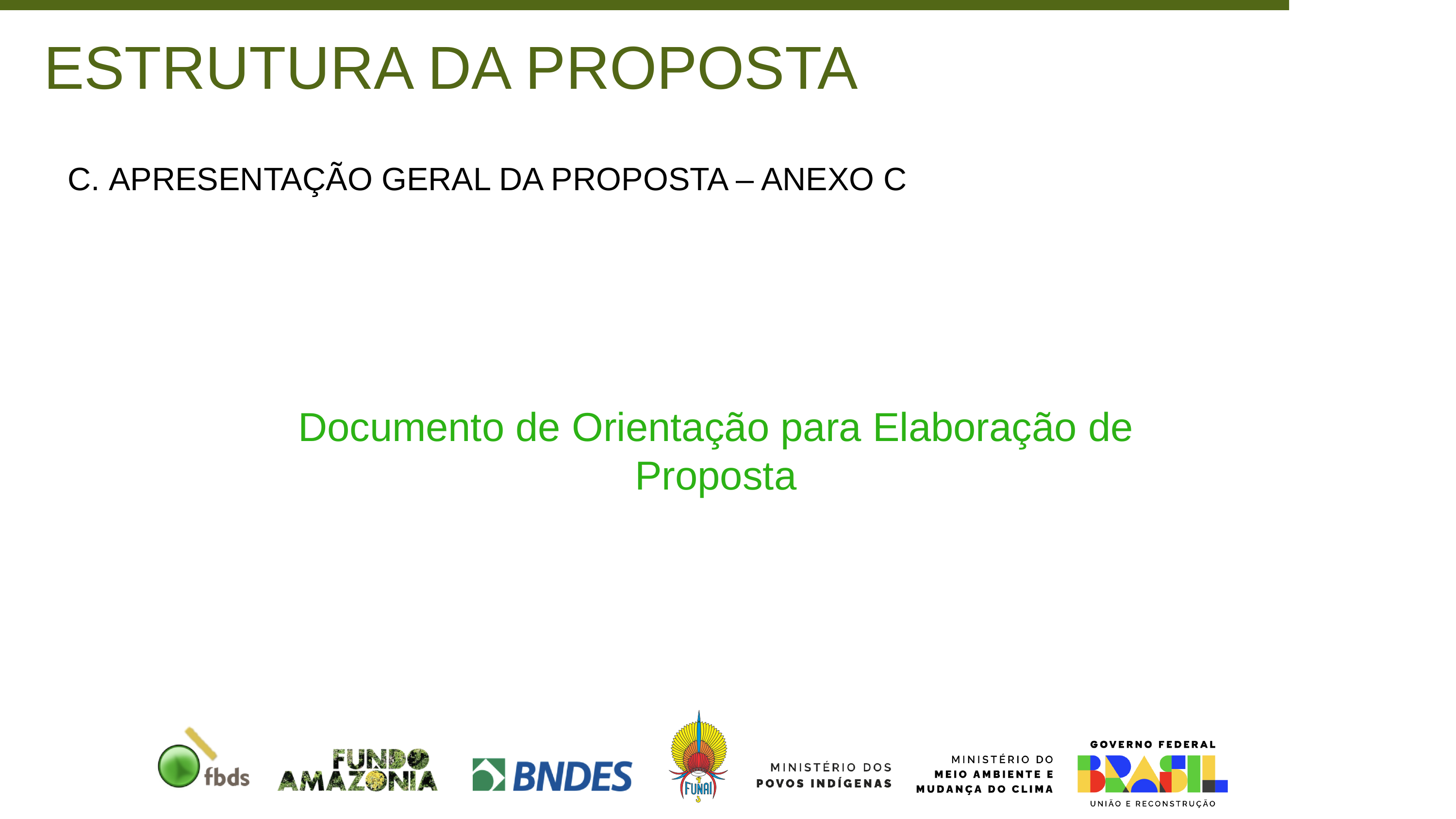

ESTRUTURA DA PROPOSTA
APRESENTAÇÃO GERAL DA PROPOSTA – ANEXO C

Documento de Orientação para Elaboração de Proposta